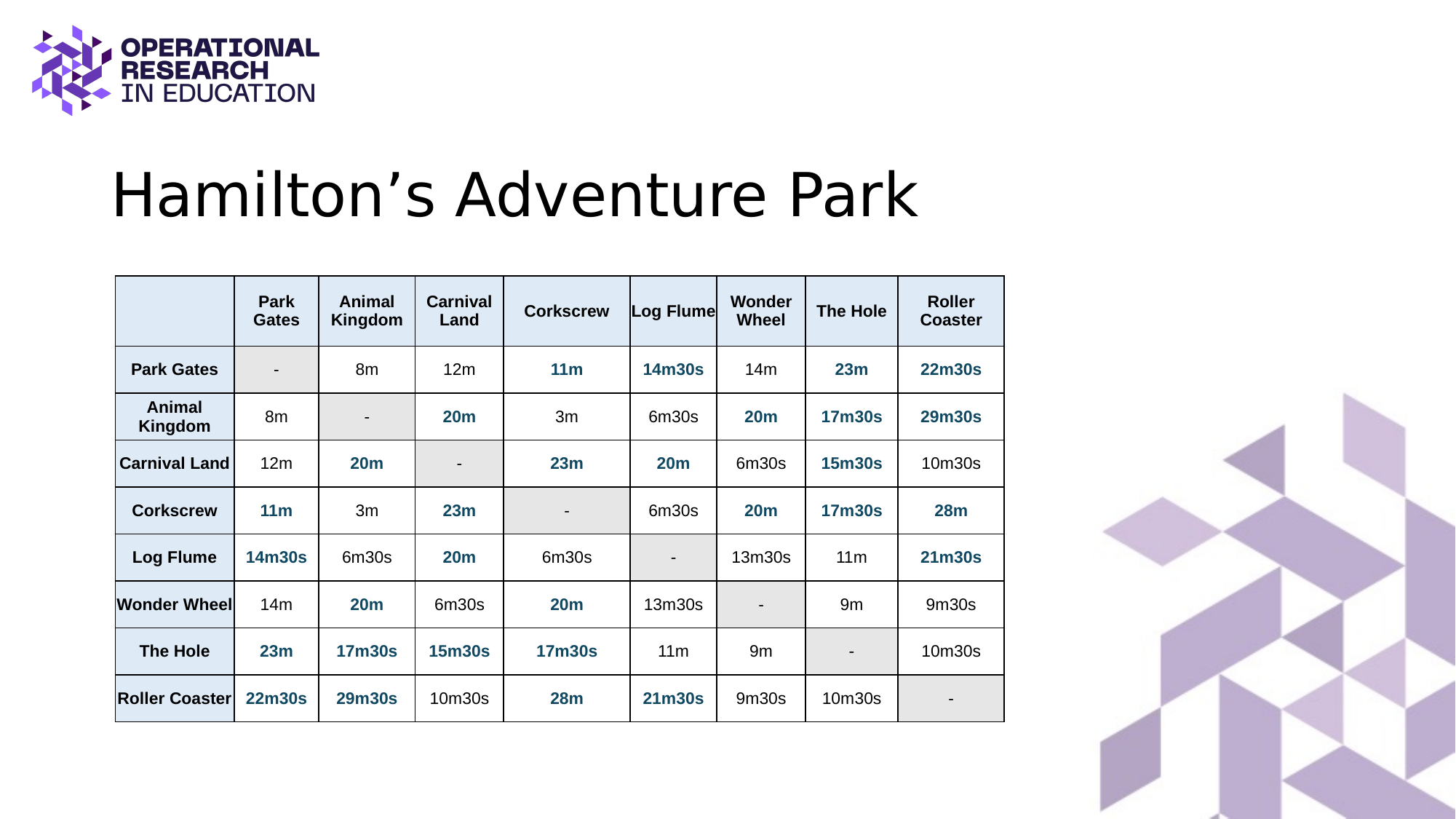

# Hamilton’s Adventure Park
|  | Park Gates | Animal Kingdom | Carnival Land | Corkscrew | Log Flume | Wonder Wheel | The Hole | Roller Coaster |
| --- | --- | --- | --- | --- | --- | --- | --- | --- |
| Park Gates | - | 8m | 12m | 11m | 14m30s | 14m | 23m | 22m30s |
| Animal Kingdom | 8m | - | 20m | 3m | 6m30s | 20m | 17m30s | 29m30s |
| Carnival Land | 12m | 20m | - | 23m | 20m | 6m30s | 15m30s | 10m30s |
| Corkscrew | 11m | 3m | 23m | - | 6m30s | 20m | 17m30s | 28m |
| Log Flume | 14m30s | 6m30s | 20m | 6m30s | - | 13m30s | 11m | 21m30s |
| Wonder Wheel | 14m | 20m | 6m30s | 20m | 13m30s | - | 9m | 9m30s |
| The Hole | 23m | 17m30s | 15m30s | 17m30s | 11m | 9m | - | 10m30s |
| Roller Coaster | 22m30s | 29m30s | 10m30s | 28m | 21m30s | 9m30s | 10m30s | - |